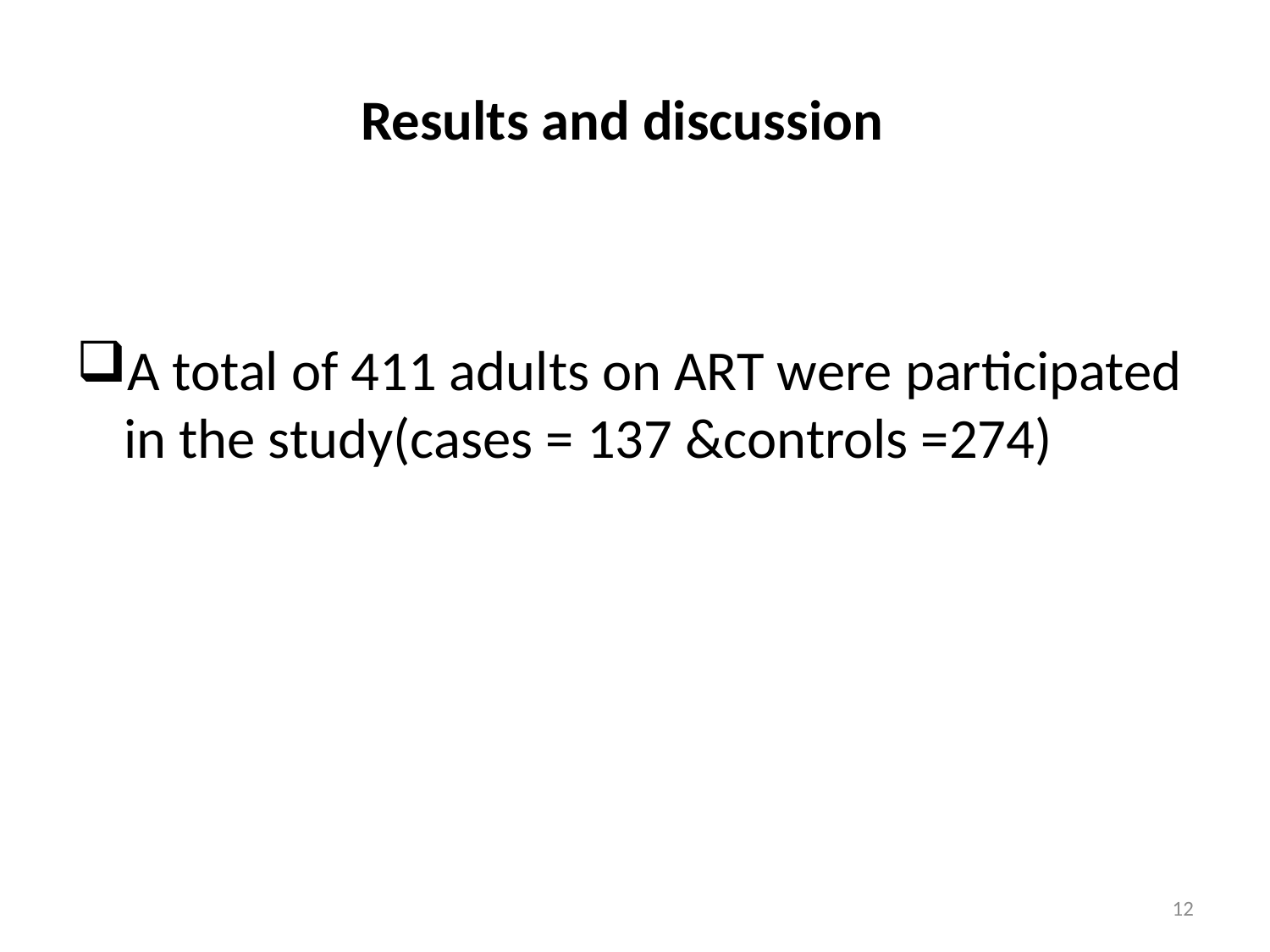

# Results and discussion
A total of 411 adults on ART were participated in the study(cases = 137 &controls =274)
12